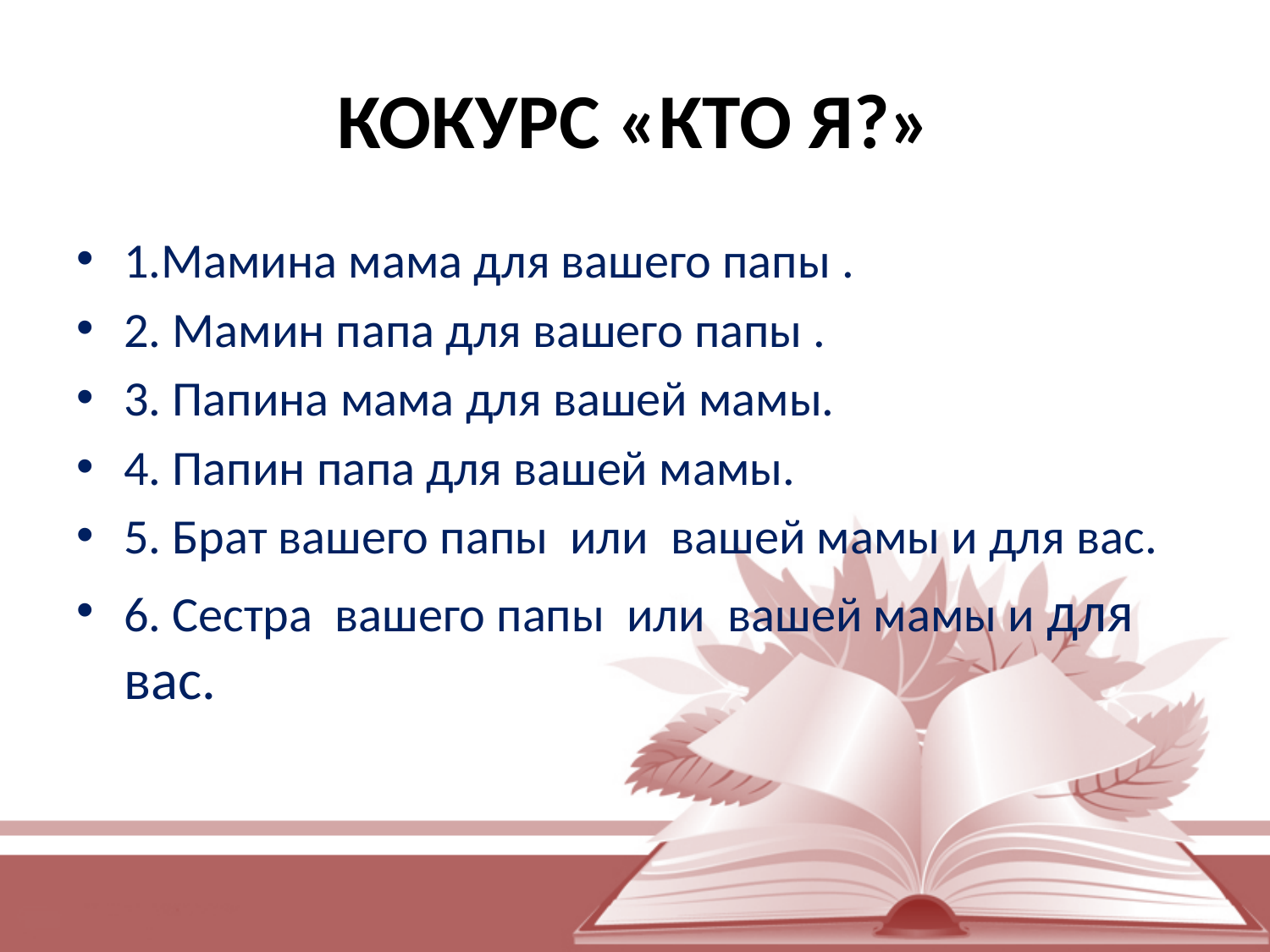

# КОКУРС «КТО Я?»
1.Мамина мама для вашего папы .
2. Мамин папа для вашего папы .
3. Папина мама для вашей мамы.
4. Папин папа для вашей мамы.
5. Брат вашего папы  или  вашей мамы и для вас.
6. Сестра  вашего папы  или  вашей мамы и для вас.